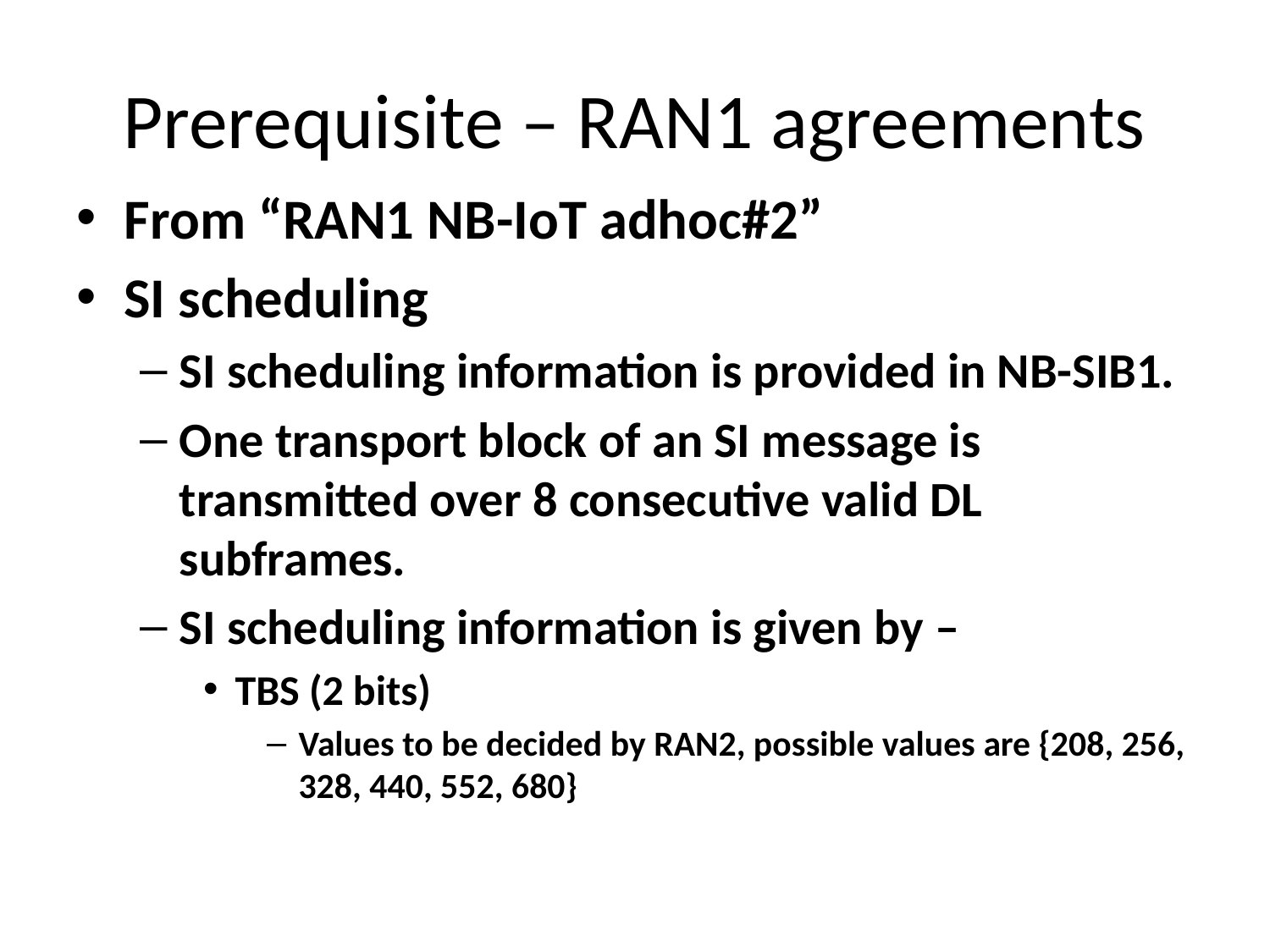

# Prerequisite – RAN1 agreements
From “RAN1 NB-IoT adhoc#2”
SI scheduling
SI scheduling information is provided in NB-SIB1.
One transport block of an SI message is transmitted over 8 consecutive valid DL subframes.
SI scheduling information is given by –
TBS (2 bits)
Values to be decided by RAN2, possible values are {208, 256, 328, 440, 552, 680}